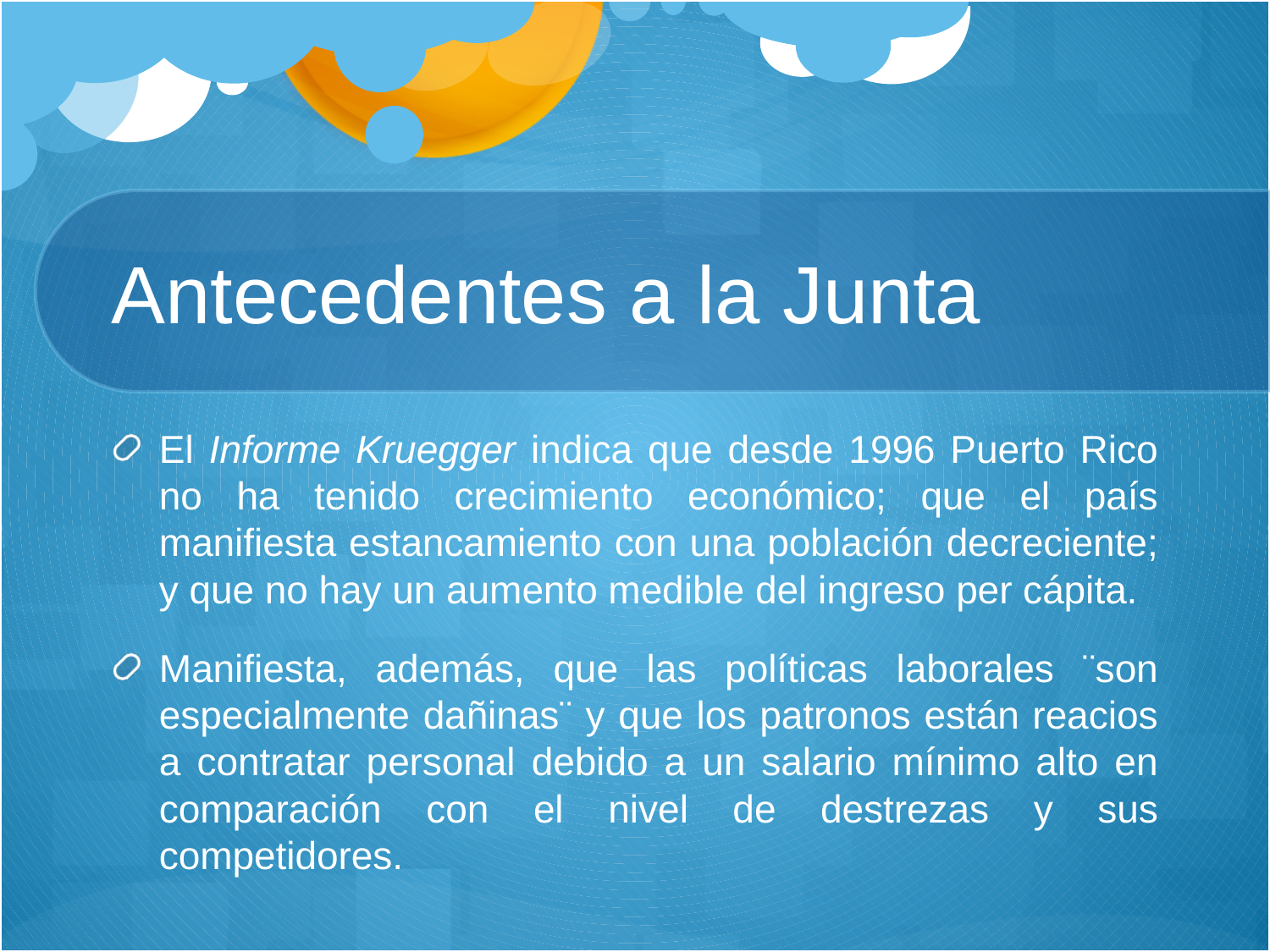

# Antecedentes a la Junta
El Informe Kruegger indica que desde 1996 Puerto Rico no ha tenido crecimiento económico; que el país manifiesta estancamiento con una población decreciente; y que no hay un aumento medible del ingreso per cápita.
Manifiesta, además, que las políticas laborales ¨son especialmente dañinas¨ y que los patronos están reacios a contratar personal debido a un salario mínimo alto en comparación con el nivel de destrezas y sus competidores.